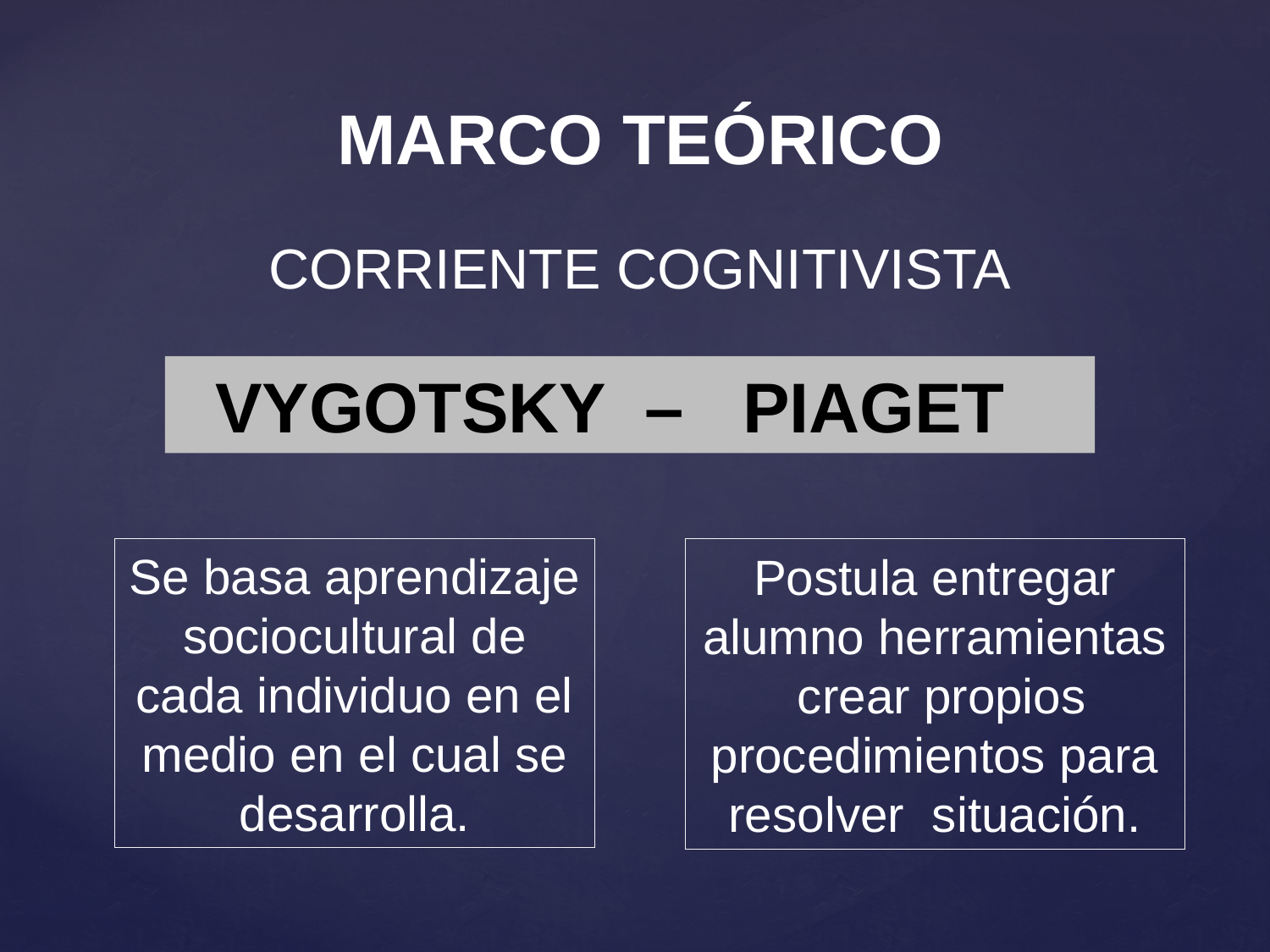

MARCO TEÓRICO
CORRIENTE COGNITIVISTA
VYGOTSKY  –   PIAGET
Se basa aprendizaje sociocultural de cada individuo en el medio en el cual se desarrolla.
# Postula entregar alumno herramientas  crear propios procedimientos para resolver  situación.